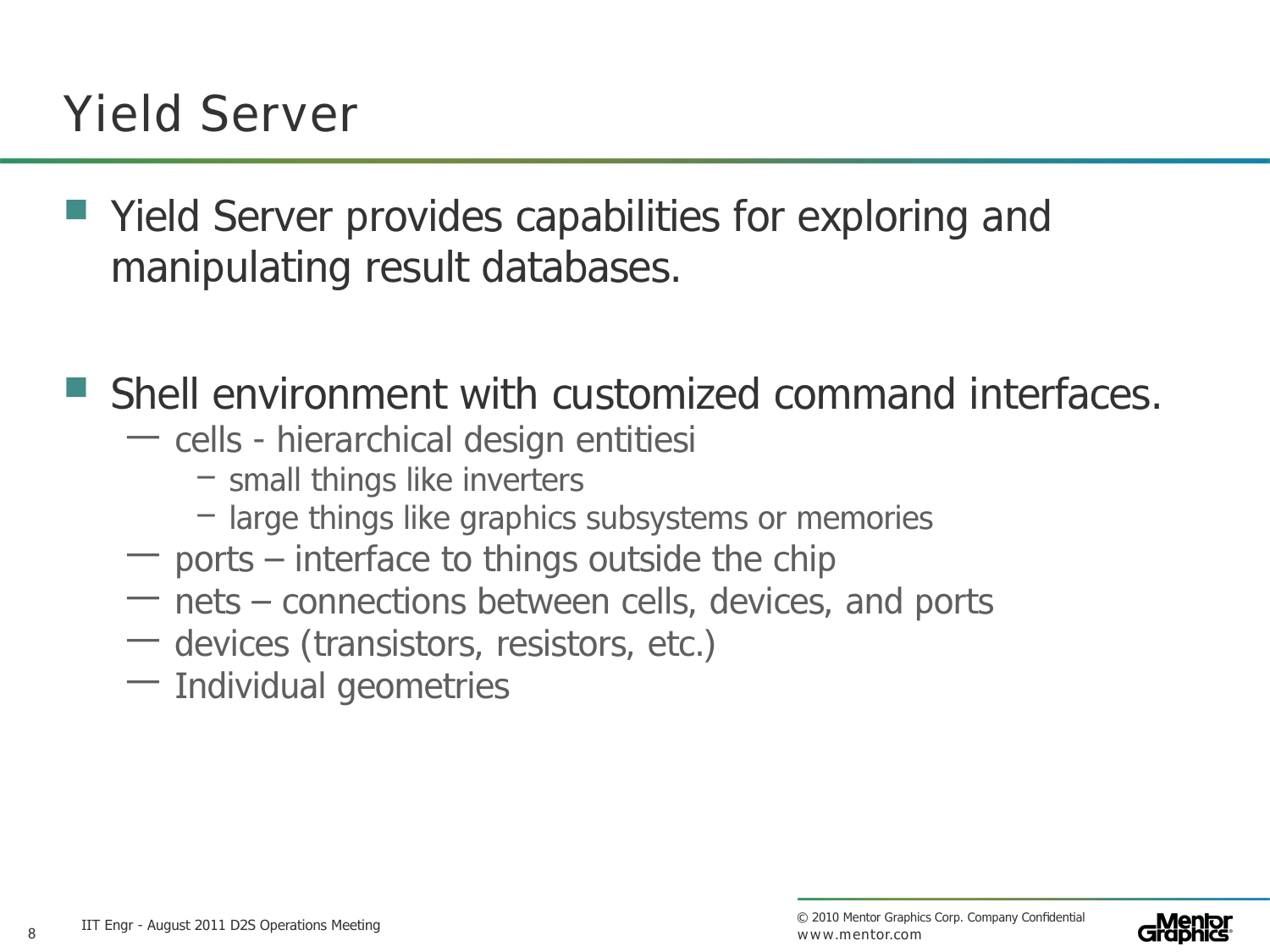

# Yield Server
Yield Server provides capabilities for exploring and manipulating result databases.

Shell environment with customized command interfaces.
cells - hierarchical design entitiesi
small things like inverters
large things like graphics subsystems or memories
ports – interface to things outside the chip
nets – connections between cells, devices, and ports
devices (transistors, resistors, etc.)
Individual geometries

IIT Engr - August 2011 D2S Operations Meeting